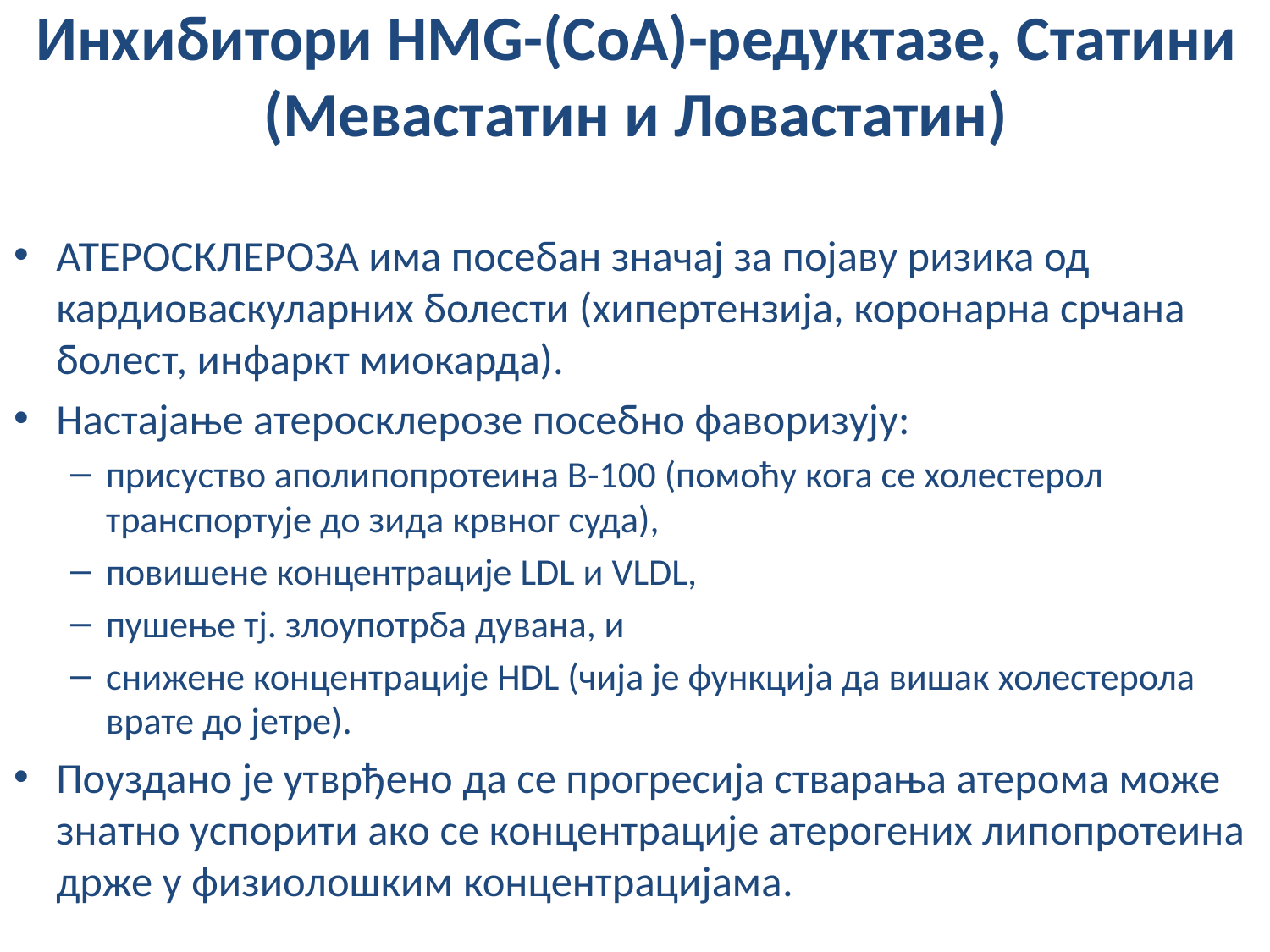

Инхибитори HMG-(CoA)-редуктазе, Статини (Мевастатин и Ловастатин)
АТЕРОСКЛЕРОЗА има посебан значај за појаву ризика од кардиоваскуларних болести (хипертензија, коронарна срчана болест, инфаркт миокарда).
Настајање атеросклерозе посебно фаворизују:
присуство аполипопротеина В-100 (помоћу кога се холестерол транспортује до зида крвног суда),
повишене концентрације LDL и VLDL,
пушење тј. злоупотрба дувана, и
снижене концентрације HDL (чија је функција да вишак холестерола врате до јетре).
Поуздано је утврђено да се прогресија стварања атерома може знатно успорити ако се концентрације атерогених липопротеина држе у физиолошким концентрацијама.